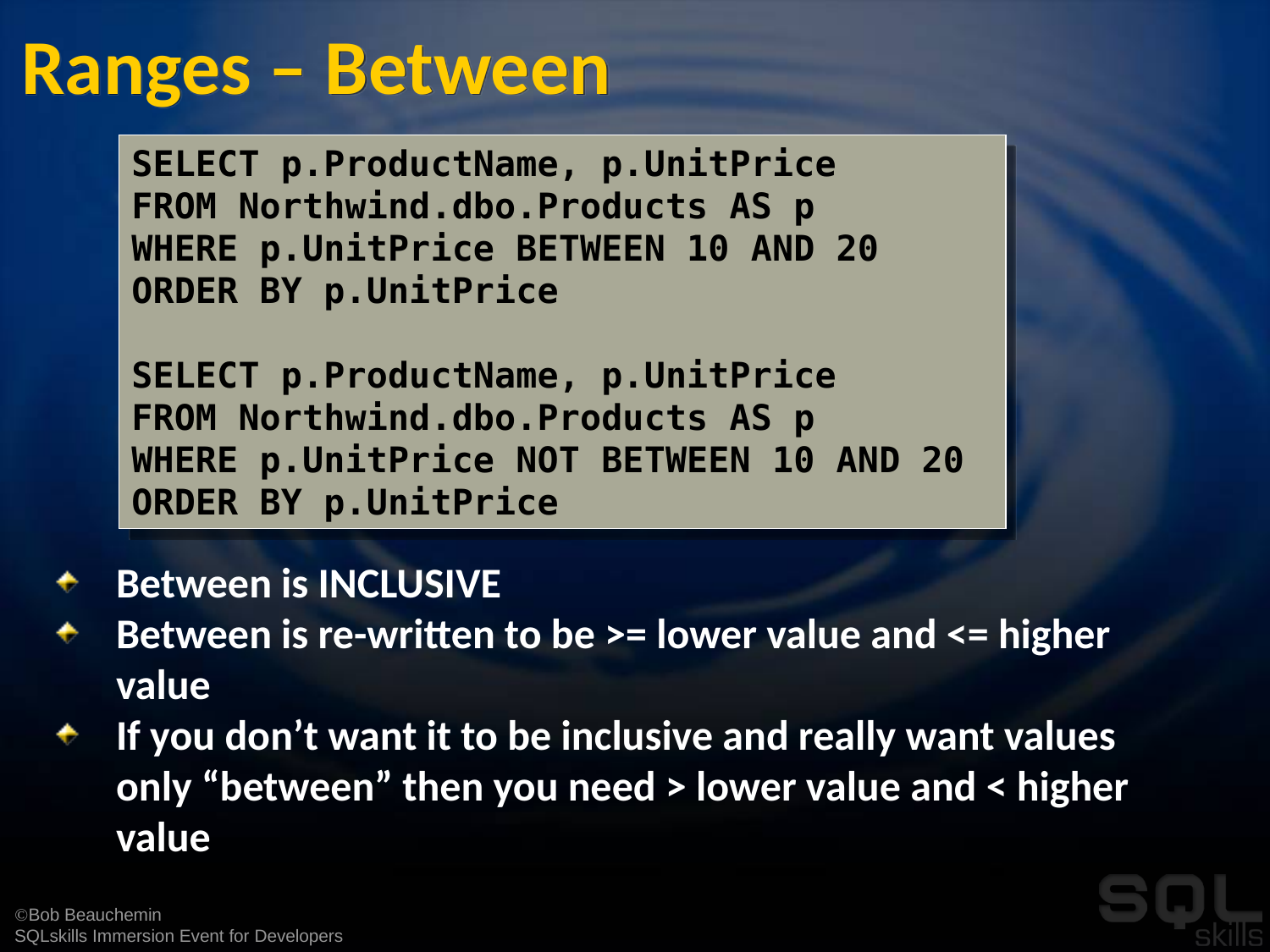

# Ranges – Between
SELECT p.ProductName, p.UnitPrice
FROM Northwind.dbo.Products AS p
WHERE p.UnitPrice BETWEEN 10 AND 20
ORDER BY p.UnitPrice

SELECT p.ProductName, p.UnitPrice
FROM Northwind.dbo.Products AS p
WHERE p.UnitPrice NOT BETWEEN 10 AND 20
ORDER BY p.UnitPrice
Between is INCLUSIVE
Between is re-written to be >= lower value and <= higher value
If you don’t want it to be inclusive and really want values only “between” then you need > lower value and < higher value